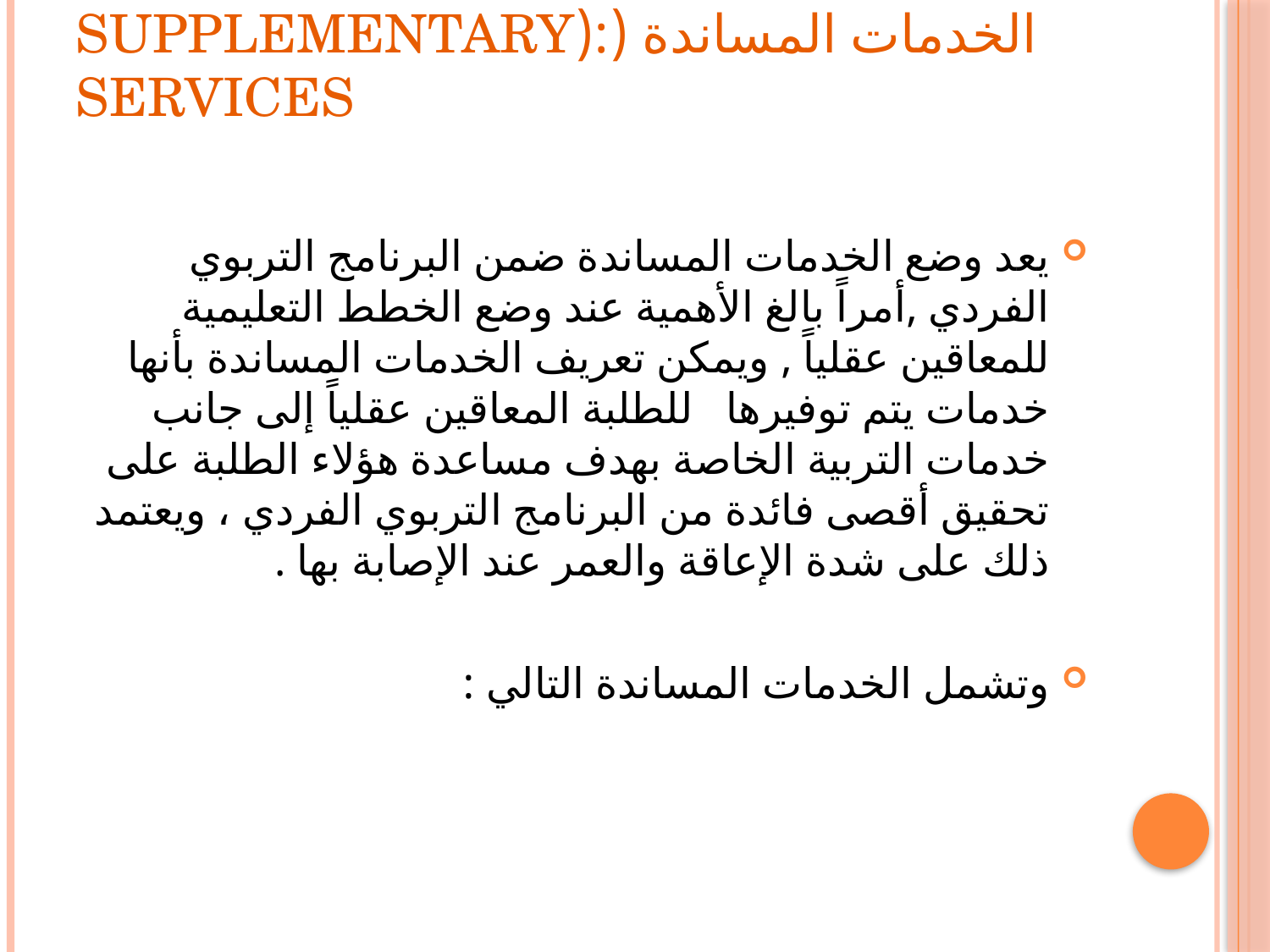

# الخدمات المساندة (:(supplementary services
يعد وضع الخدمات المساندة ضمن البرنامج التربوي الفردي ,أمراً بالغ الأهمية عند وضع الخطط التعليمية  للمعاقين عقلياً , ويمكن تعريف الخدمات المساندة بأنها خدمات يتم توفيرها   للطلبة المعاقين عقلياً إلى جانب خدمات التربية الخاصة بهدف مساعدة هؤلاء الطلبة على تحقيق أقصى فائدة من البرنامج التربوي الفردي ، ويعتمد  ذلك على شدة الإعاقة والعمر عند الإصابة بها .

وتشمل الخدمات المساندة التالي :